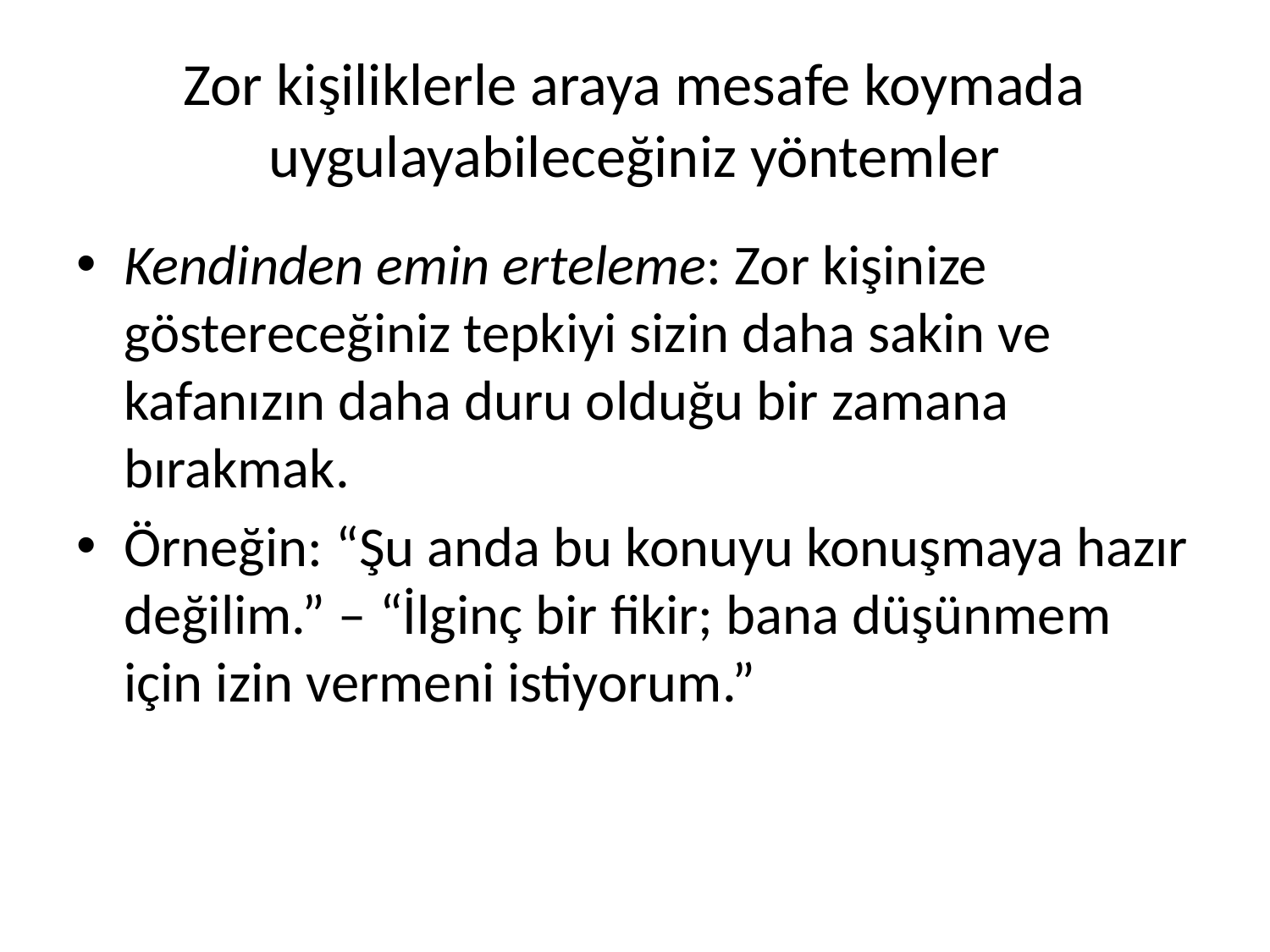

# Zor kişiliklerle araya mesafe koymada uygulayabileceğiniz yöntemler
Kendinden emin erteleme: Zor kişinize göstereceğiniz tepkiyi sizin daha sakin ve kafanızın daha duru olduğu bir zamana bırakmak.
Örneğin: “Şu anda bu konuyu konuşmaya hazır değilim.” – “İlginç bir fikir; bana düşünmem için izin vermeni istiyorum.”